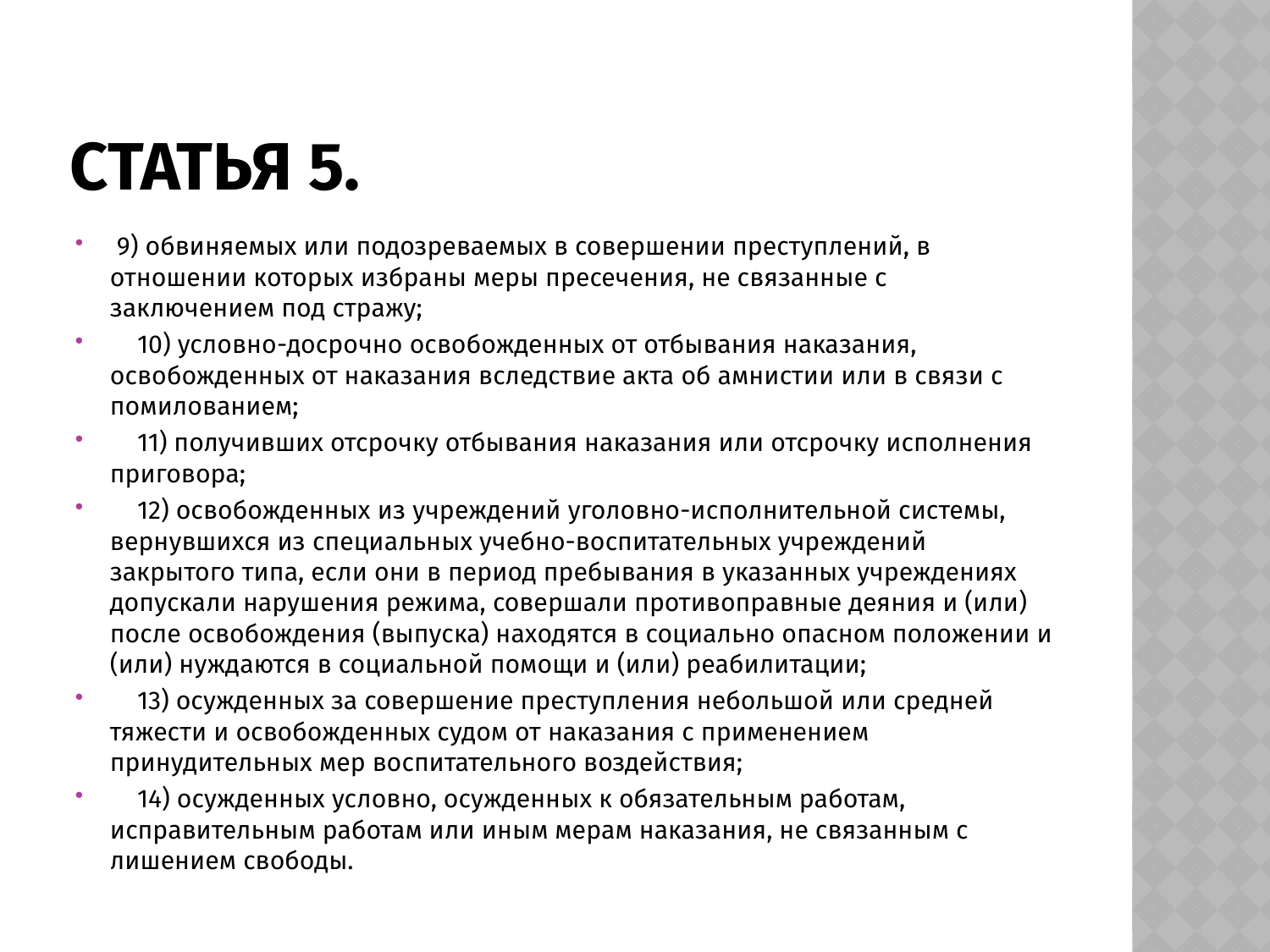

# Статья 5.
 9) обвиняемых или подозреваемых в совершении преступлений, в отношении которых избраны меры пресечения, не связанные с заключением под стражу;
    10) условно-досрочно освобожденных от отбывания наказания, освобожденных от наказания вследствие акта об амнистии или в связи с помилованием;
    11) получивших отсрочку отбывания наказания или отсрочку исполнения приговора;
    12) освобожденных из учреждений уголовно-исполнительной системы, вернувшихся из специальных учебно-воспитательных учреждений закрытого типа, если они в период пребывания в указанных учреждениях допускали нарушения режима, совершали противоправные деяния и (или) после освобождения (выпуска) находятся в социально опасном положении и (или) нуждаются в социальной помощи и (или) реабилитации;
    13) осужденных за совершение преступления небольшой или средней тяжести и освобожденных судом от наказания с применением принудительных мер воспитательного воздействия;
    14) осужденных условно, осужденных к обязательным работам, исправительным работам или иным мерам наказания, не связанным с лишением свободы.